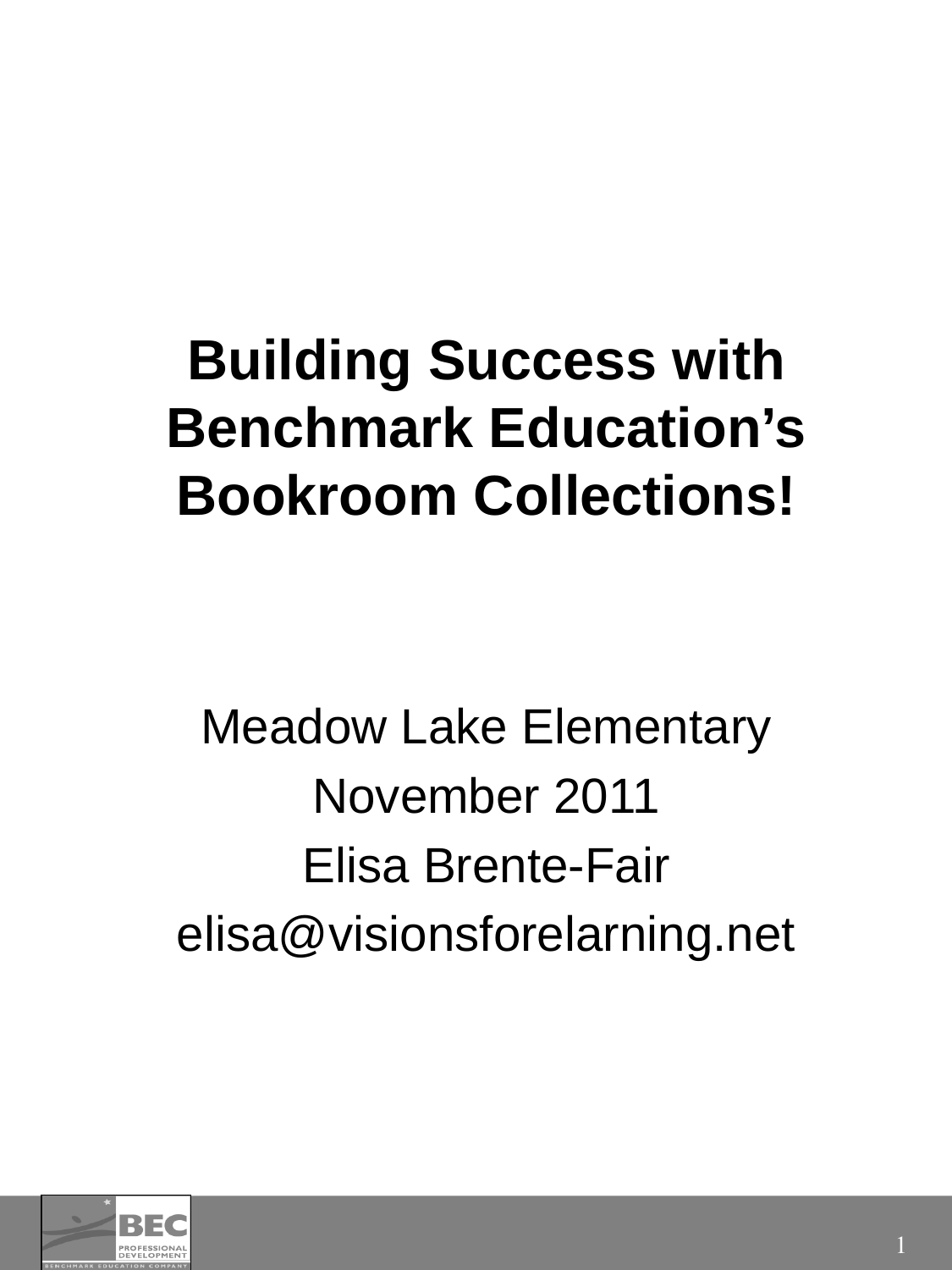

Building Success with Benchmark Education’s Bookroom Collections!

Meadow Lake Elementary
November 2011
Elisa Brente-Fair
elisa@visionsforelarning.net

1